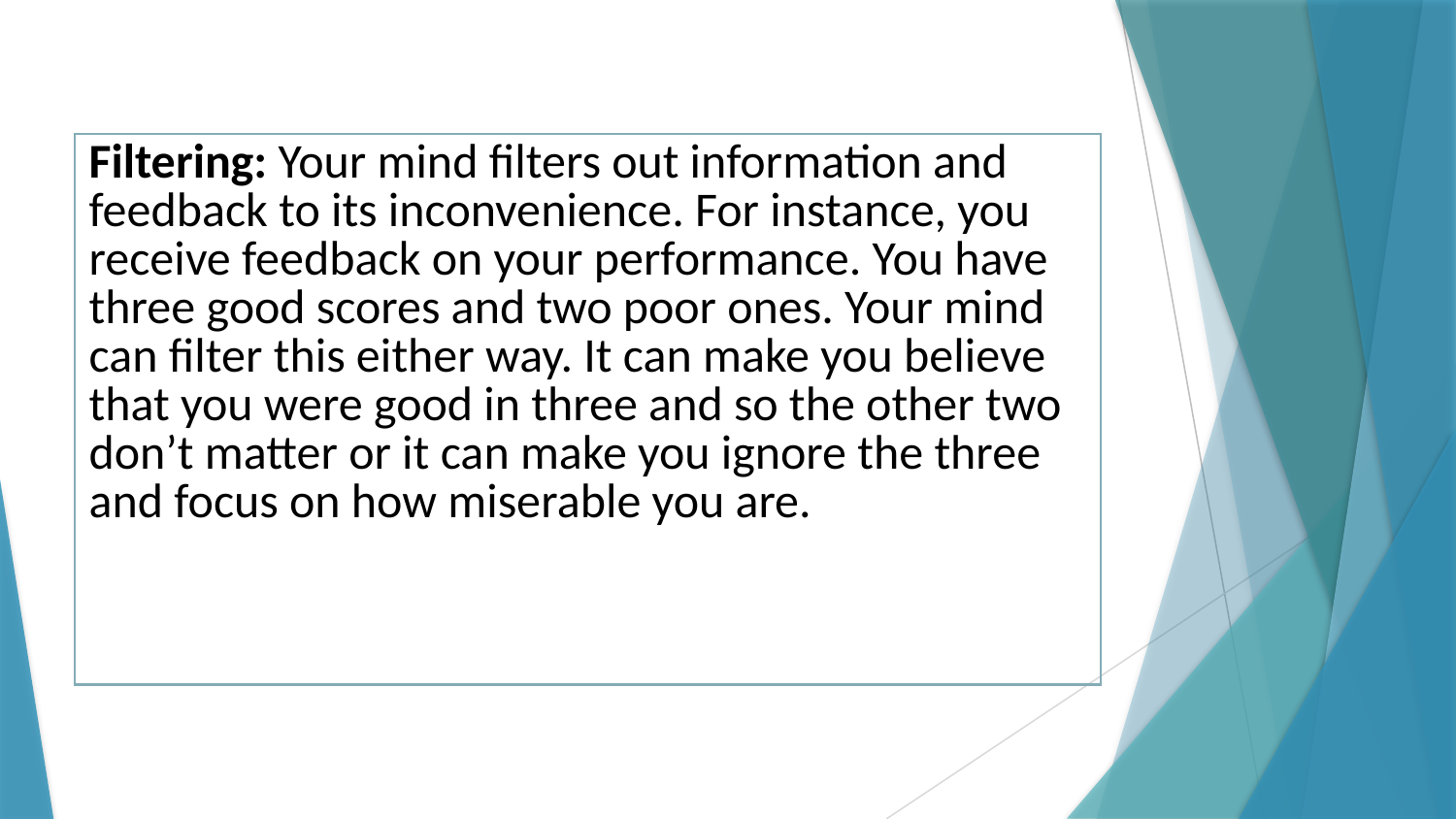

| Filtering: Your mind filters out information and feedback to its inconvenience. For instance, you receive feedback on your performance. You have three good scores and two poor ones. Your mind can filter this either way. It can make you believe that you were good in three and so the other two don’t matter or it can make you ignore the three and focus on how miserable you are. |
| --- |